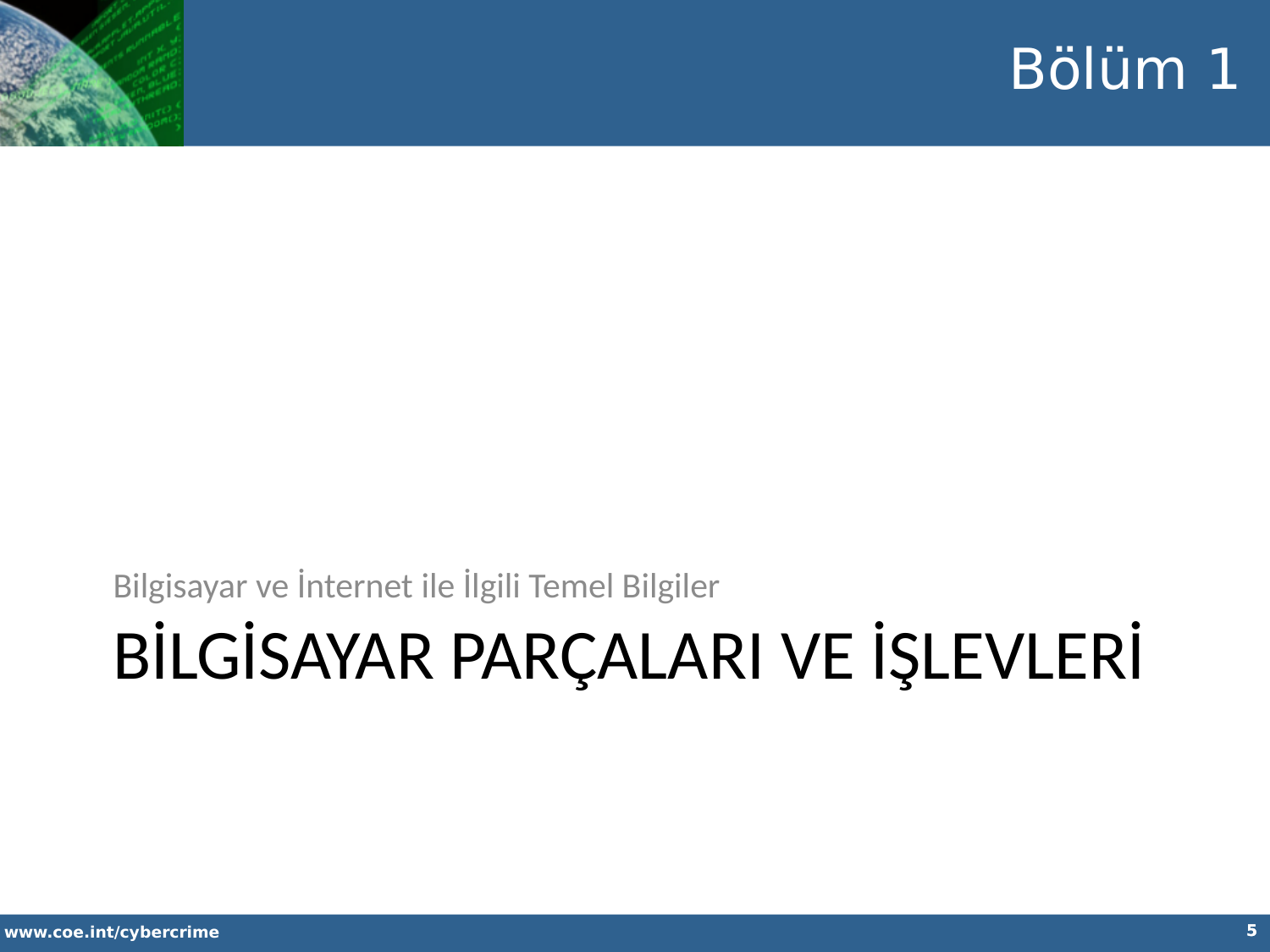

Bölüm 1
Bilgisayar ve İnternet ile İlgili Temel Bilgiler
# Bİlgİsayar parçalarI ve İşlevlerİ
5